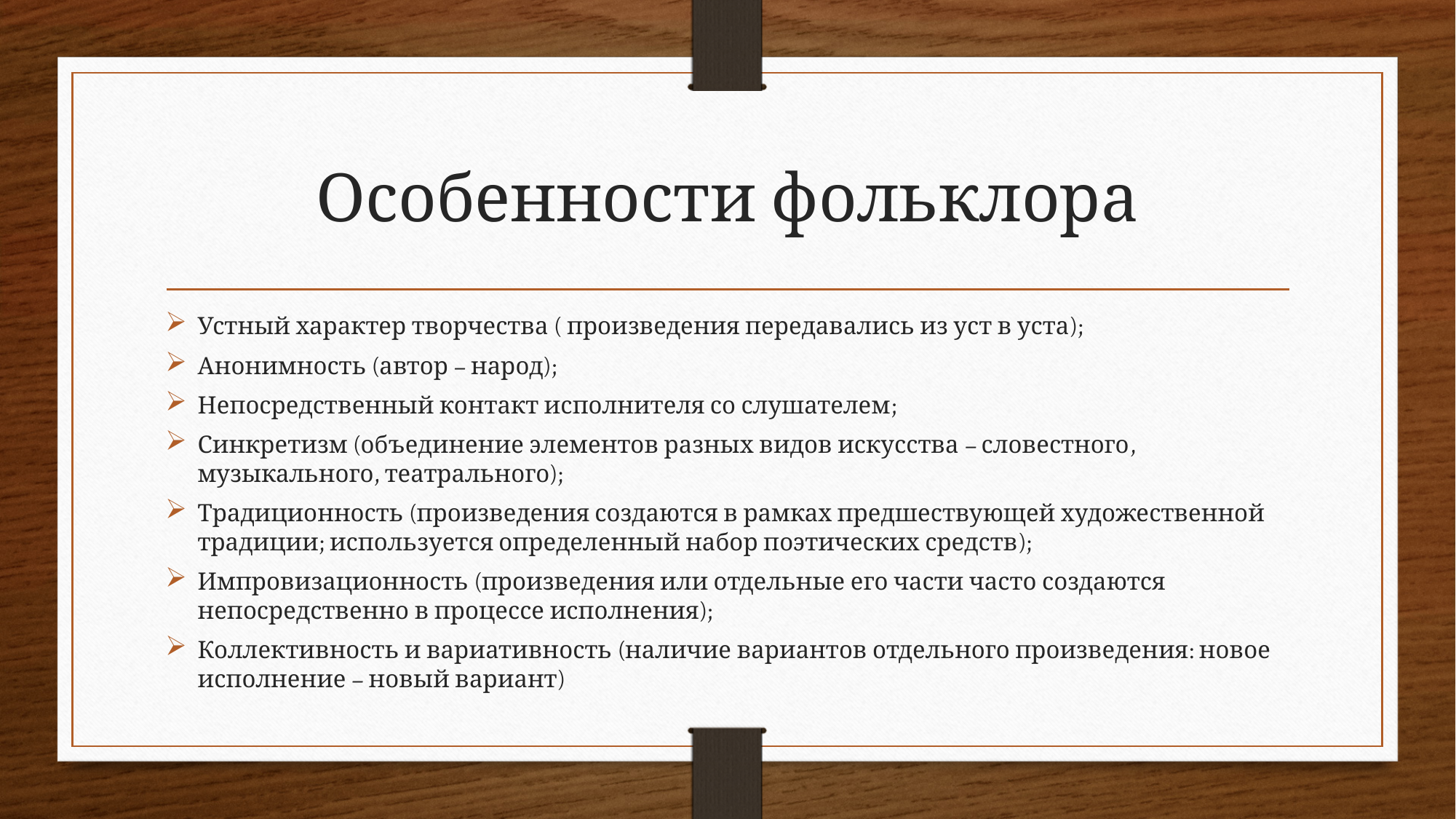

# Особенности фольклора
Устный характер творчества ( произведения передавались из уст в уста);
Анонимность (автор – народ);
Непосредственный контакт исполнителя со слушателем;
Синкретизм (объединение элементов разных видов искусства – словестного, музыкального, театрального);
Традиционность (произведения создаются в рамках предшествующей художественной традиции; используется определенный набор поэтических средств);
Импровизационность (произведения или отдельные его части часто создаются непосредственно в процессе исполнения);
Коллективность и вариативность (наличие вариантов отдельного произведения: новое исполнение – новый вариант)